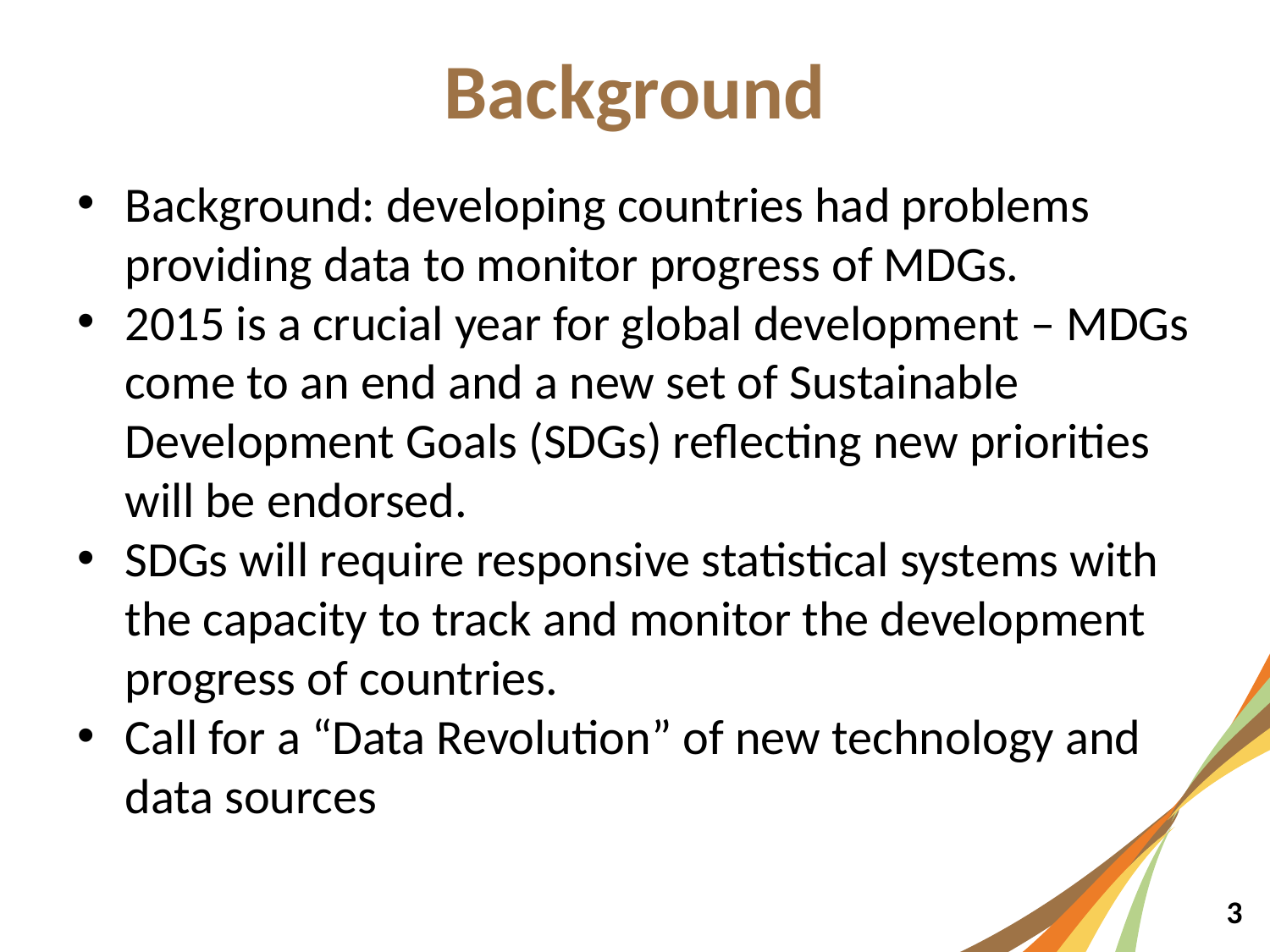

Background
Background: developing countries had problems providing data to monitor progress of MDGs.
2015 is a crucial year for global development – MDGs come to an end and a new set of Sustainable Development Goals (SDGs) reflecting new priorities will be endorsed.
SDGs will require responsive statistical systems with the capacity to track and monitor the development progress of countries.
Call for a “Data Revolution” of new technology and data sources